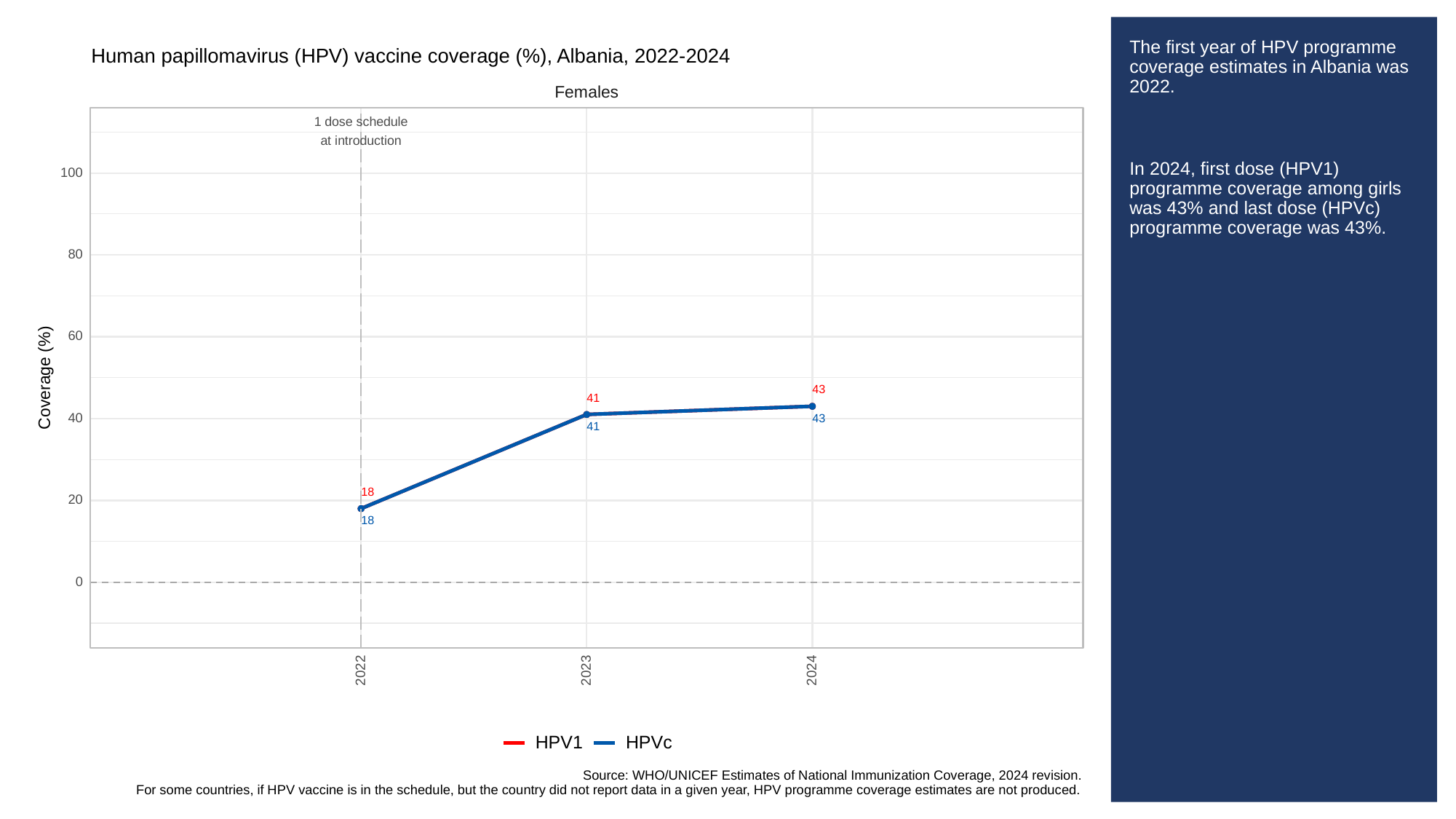

# The first year of HPV programme coverage estimates in Albania was 2022.

In 2024, first dose (HPV1) programme coverage among girls was 43% and last dose (HPVc) programme coverage was 43%.

Human papillomavirus (HPV) vaccine coverage (%), Albania, 2022-2024
Females

1 dose schedule

at introduction
100

80

60

Coverage (%)

43
41

40
43

41

18
20

18

0

2023
2022
2024
HPVc
HPV1

Source: WHO/UNICEF Estimates of National Immunization Coverage, 2024 revision.
For some countries, if HPV vaccine is in the schedule, but the country did not report data in a given year, HPV programme coverage estimates are not produced.